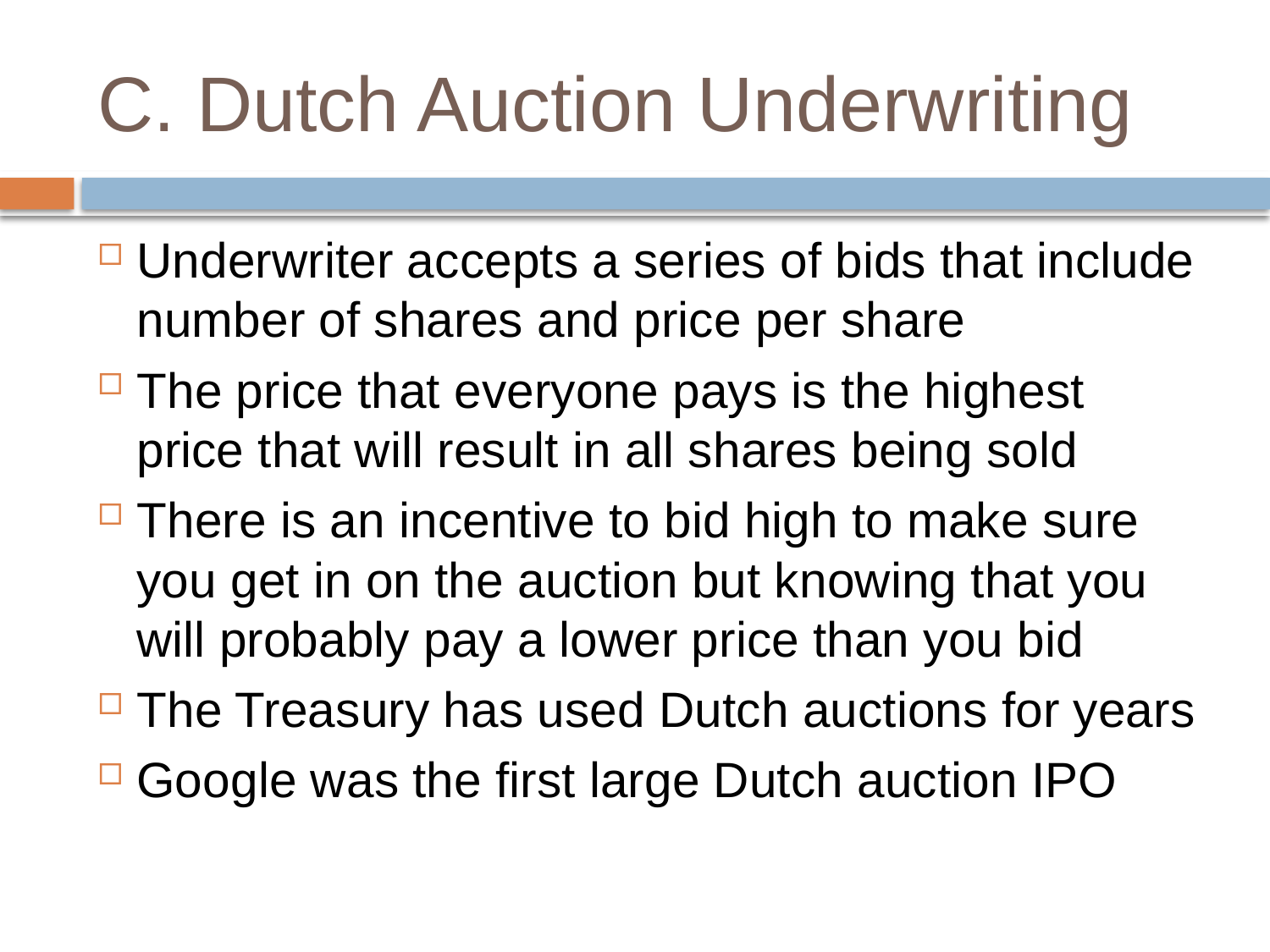

# C. Dutch Auction Underwriting
Underwriter accepts a series of bids that include number of shares and price per share
The price that everyone pays is the highest price that will result in all shares being sold
There is an incentive to bid high to make sure you get in on the auction but knowing that you will probably pay a lower price than you bid
The Treasury has used Dutch auctions for years
Google was the first large Dutch auction IPO